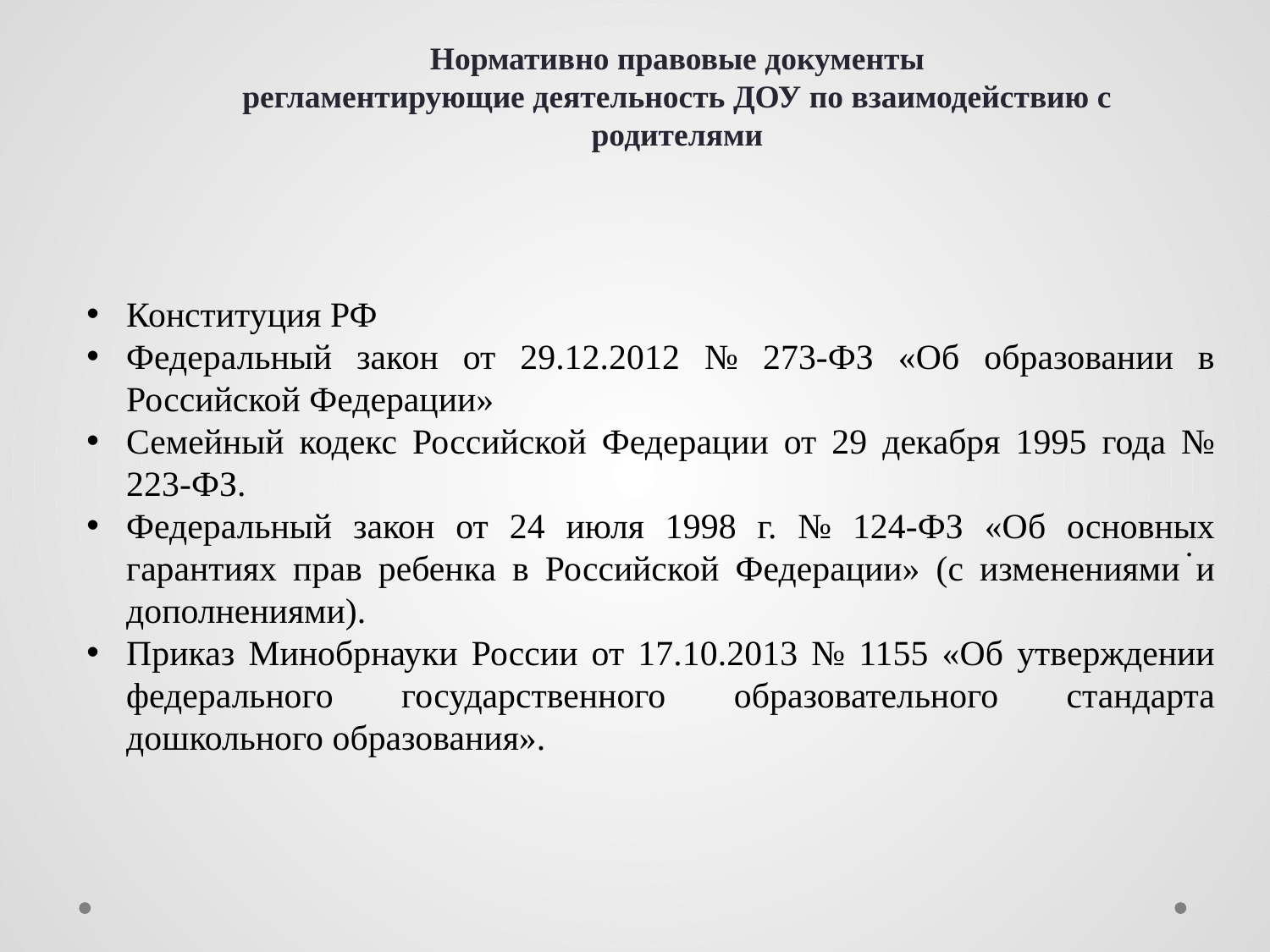

Нормативно правовые документы
регламентирующие деятельность ДОУ по взаимодействию с родителями
Конституция РФ
Федеральный закон от 29.12.2012 № 273-ФЗ «Об образовании в Российской Федерации»
Семейный кодекс Российской Федерации от 29 декабря 1995 года № 223-ФЗ.
Федеральный закон от 24 июля 1998 г. № 124-ФЗ «Об основных гарантиях прав ребенка в Российской Федерации» (с изменениями и дополнениями).
Приказ Минобрнауки России от 17.10.2013 № 1155 «Об утверждении федерального государственного образовательного стандарта дошкольного образования».
.